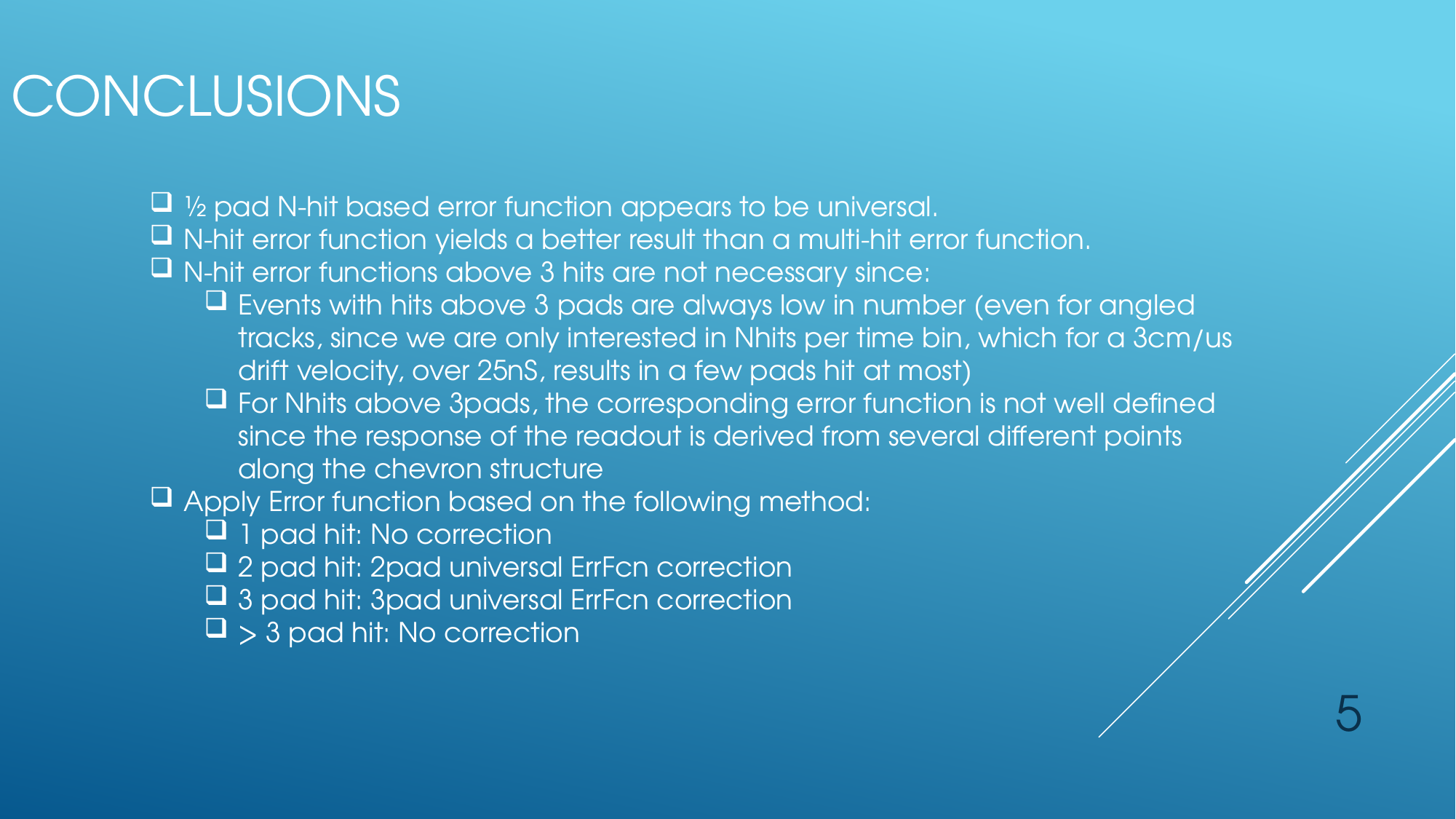

# Conclusions
½ pad N-hit based error function appears to be universal.
N-hit error function yields a better result than a multi-hit error function.
N-hit error functions above 3 hits are not necessary since:
Events with hits above 3 pads are always low in number (even for angled tracks, since we are only interested in Nhits per time bin, which for a 3cm/us drift velocity, over 25nS, results in a few pads hit at most)
For Nhits above 3pads, the corresponding error function is not well defined since the response of the readout is derived from several different points along the chevron structure
Apply Error function based on the following method:
1 pad hit: No correction
2 pad hit: 2pad universal ErrFcn correction
3 pad hit: 3pad universal ErrFcn correction
> 3 pad hit: No correction

5